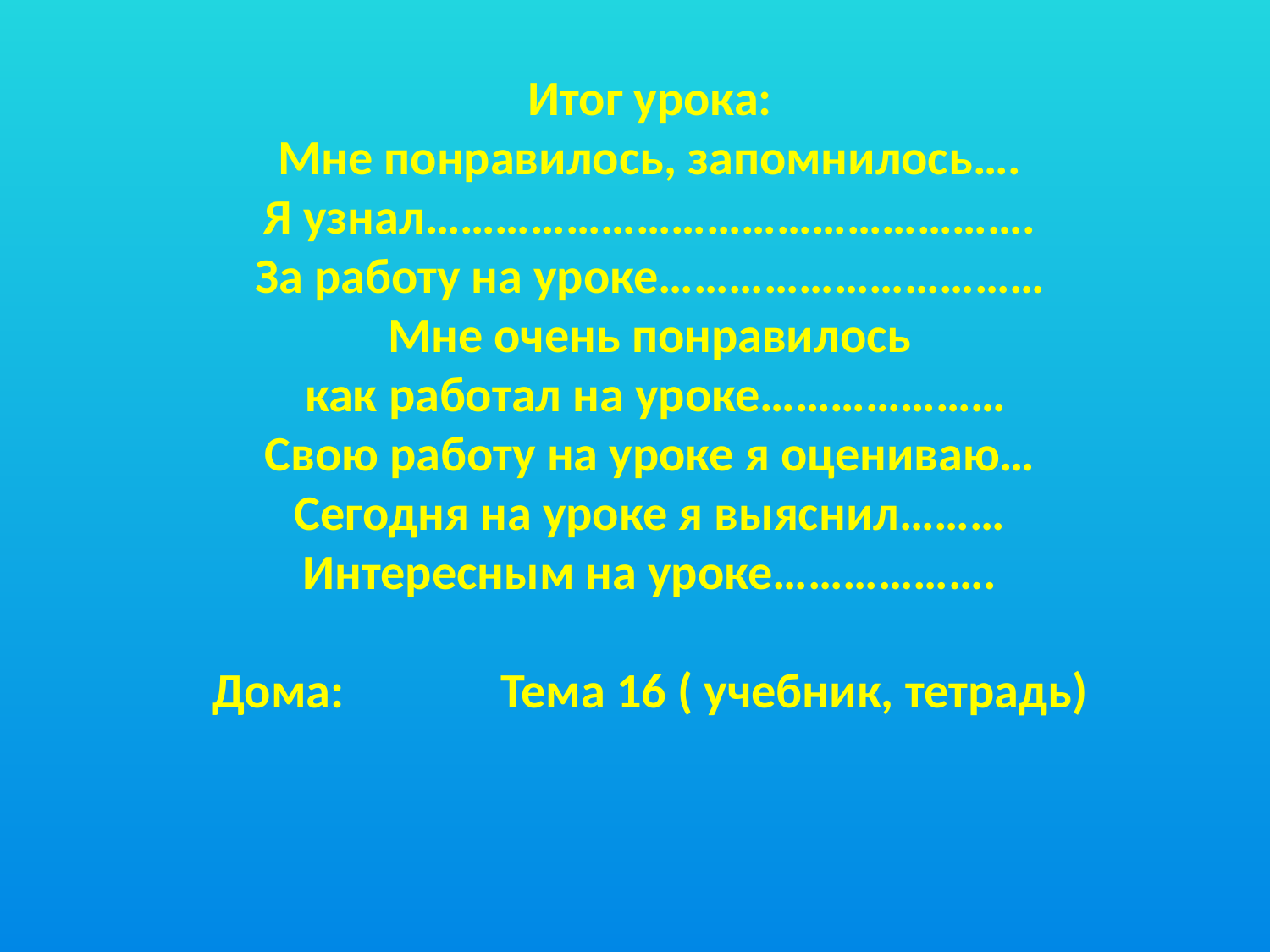

Итог урока:
Мне понравилось, запомнилось….
Я узнал…………………………………………….
За работу на уроке……………………………
Мне очень понравилось
 как работал на уроке…………………
Свою работу на уроке я оцениваю…
Сегодня на уроке я выяснил………
Интересным на уроке……………….

Дома:              Тема 16 ( учебник, тетрадь)